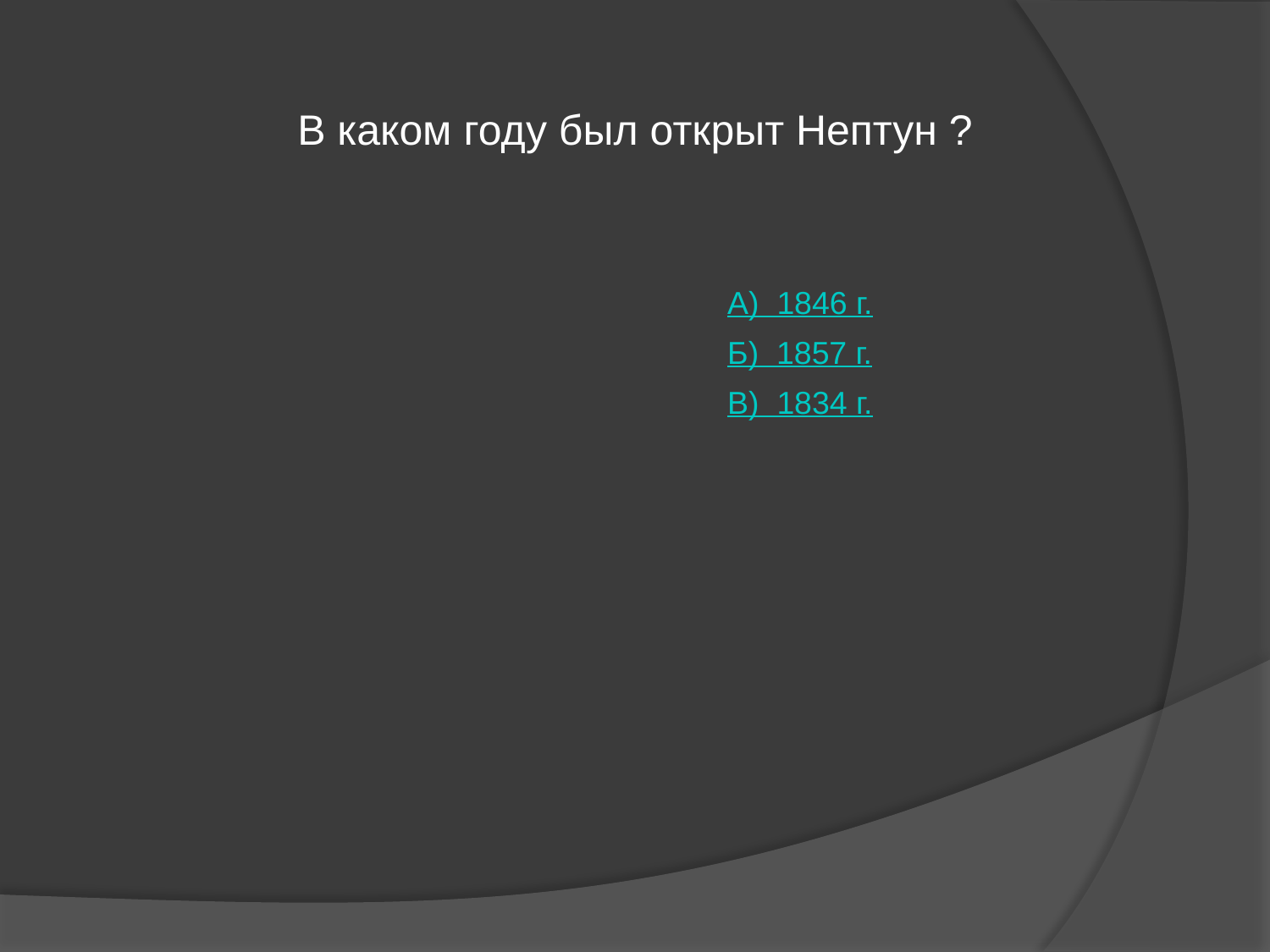

В каком году был открыт Нептун ?
А)  1846 г.
Б)  1857 г.
В)  1834 г.